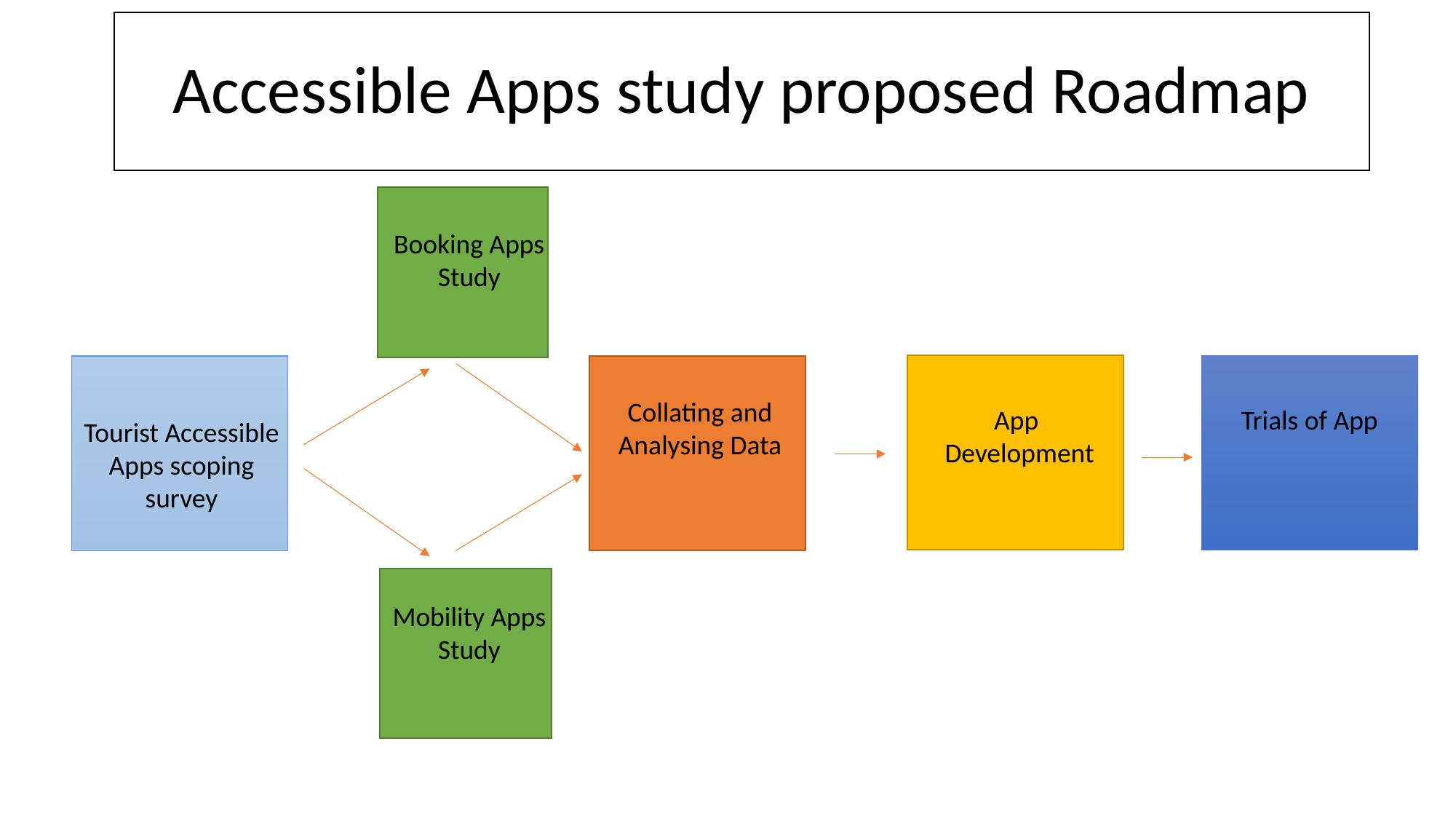

# Accessible Apps study proposed Roadmap

Booking Apps Study

Collating and Analysing Data
Trials of App
App
Development
Tourist Accessible Apps scoping survey

Mobility Apps Study